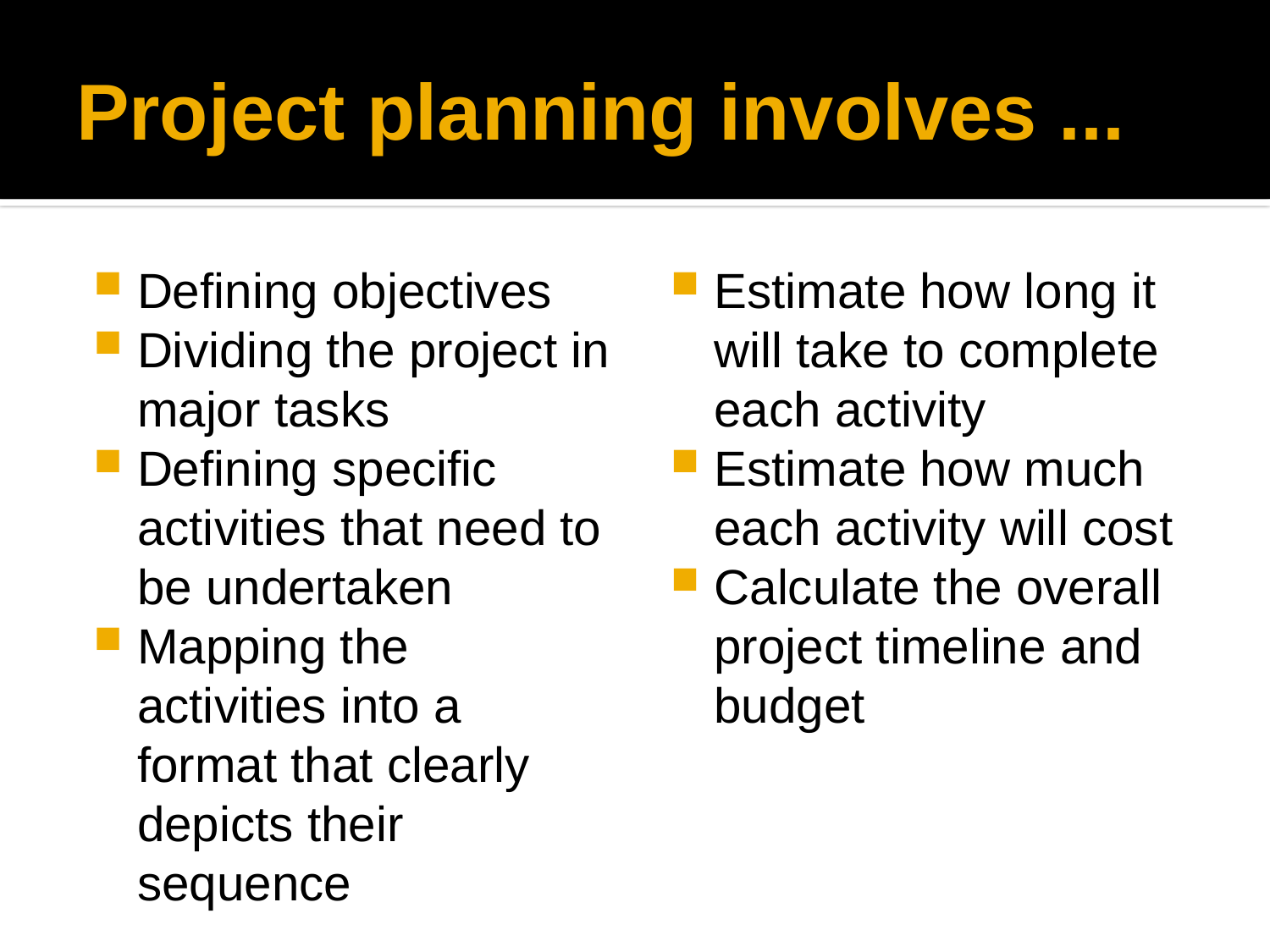

# Project planning involves ...
Defining objectives
Dividing the project in major tasks
Defining specific activities that need to be undertaken
Mapping the activities into a format that clearly depicts their sequence
Estimate how long it will take to complete each activity
Estimate how much each activity will cost
Calculate the overall project timeline and budget